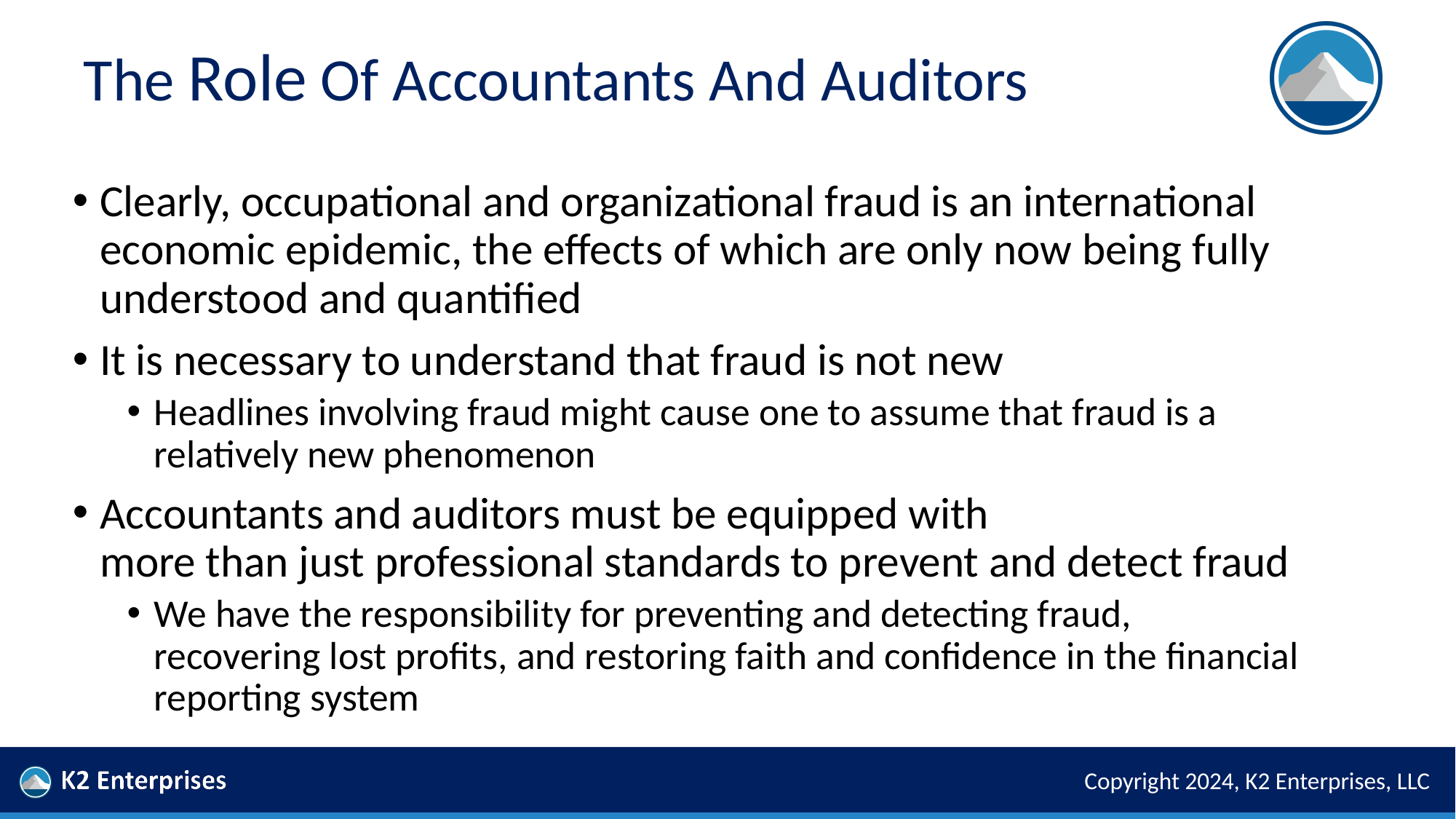

# The Role Of Accountants And Auditors
Clearly, occupational and organizational fraud is an international economic epidemic, the effects of which are only now being fully understood and quantified
It is necessary to understand that fraud is not new
Headlines involving fraud might cause one to assume that fraud is a relatively new phenomenon
Accountants and auditors must be equipped with
more than just professional standards to prevent and detect fraud
We have the responsibility for preventing and detecting fraud,
recovering lost profits, and restoring faith and confidence in the financial reporting system